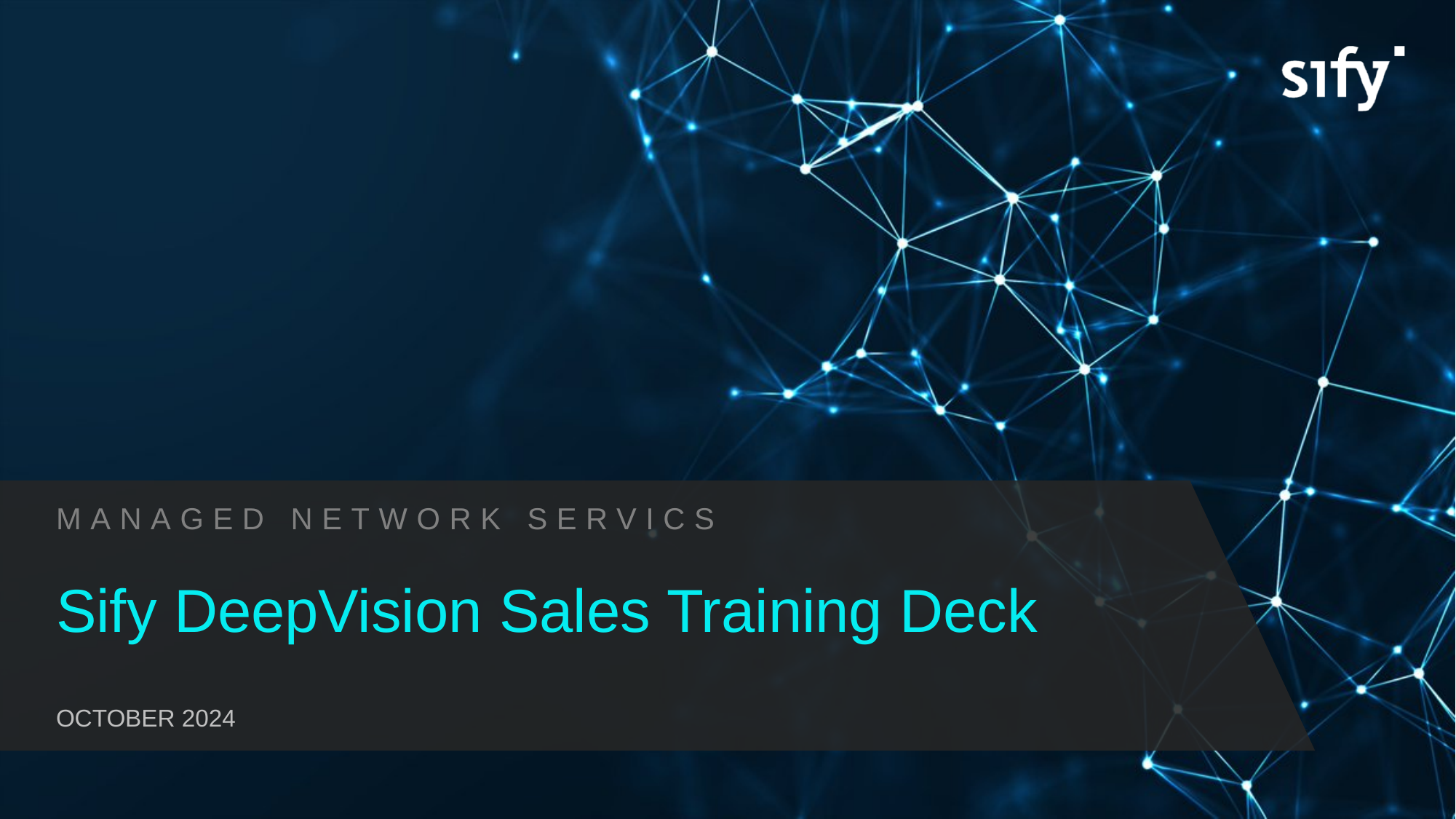

MANAGED Network SERVICS

Sify DeepVision Sales Training Deck

October 2024